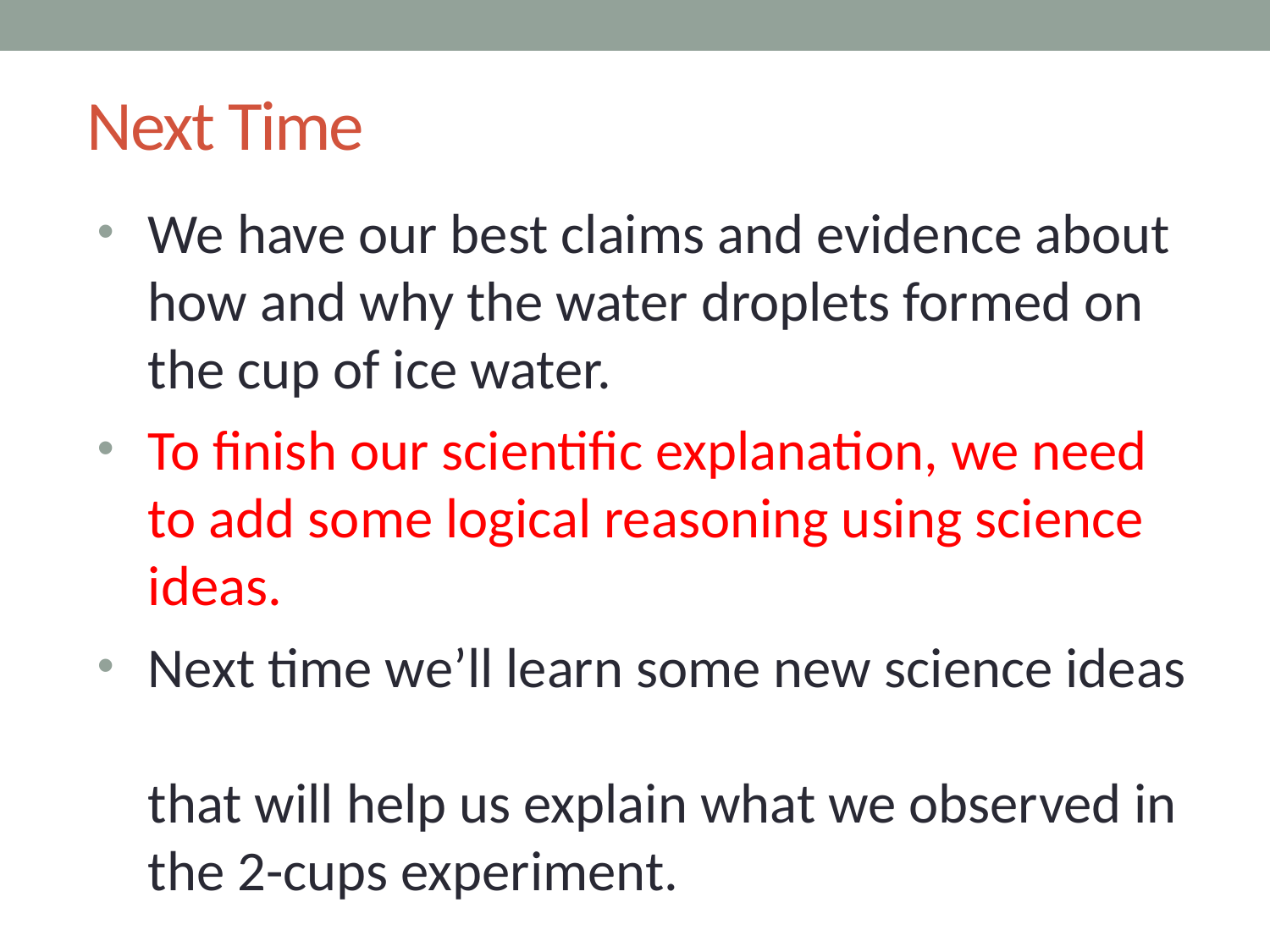

# Next Time
We have our best claims and evidence about how and why the water droplets formed on the cup of ice water.
To finish our scientific explanation, we need to add some logical reasoning using science ideas.
Next time we’ll learn some new science ideas
that will help us explain what we observed in the 2-cups experiment.